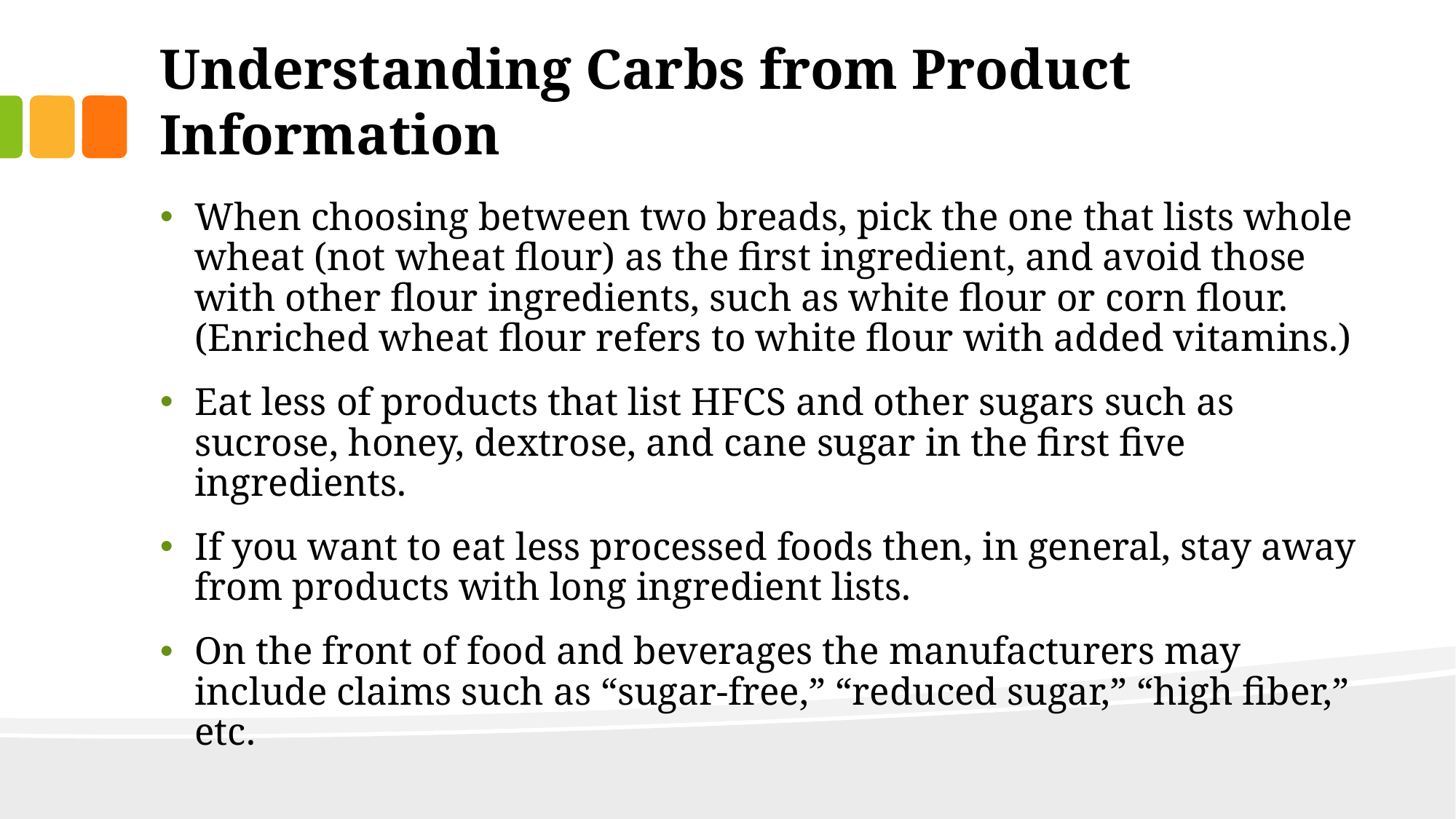

# Understanding Carbs from Product Information
When choosing between two breads, pick the one that lists whole wheat (not wheat flour) as the first ingredient, and avoid those with other flour ingredients, such as white flour or corn flour. (Enriched wheat flour refers to white flour with added vitamins.)
Eat less of products that list HFCS and other sugars such as sucrose, honey, dextrose, and cane sugar in the first five ingredients.
If you want to eat less processed foods then, in general, stay away from products with long ingredient lists.
On the front of food and beverages the manufacturers may include claims such as “sugar-free,” “reduced sugar,” “high fiber,” etc.